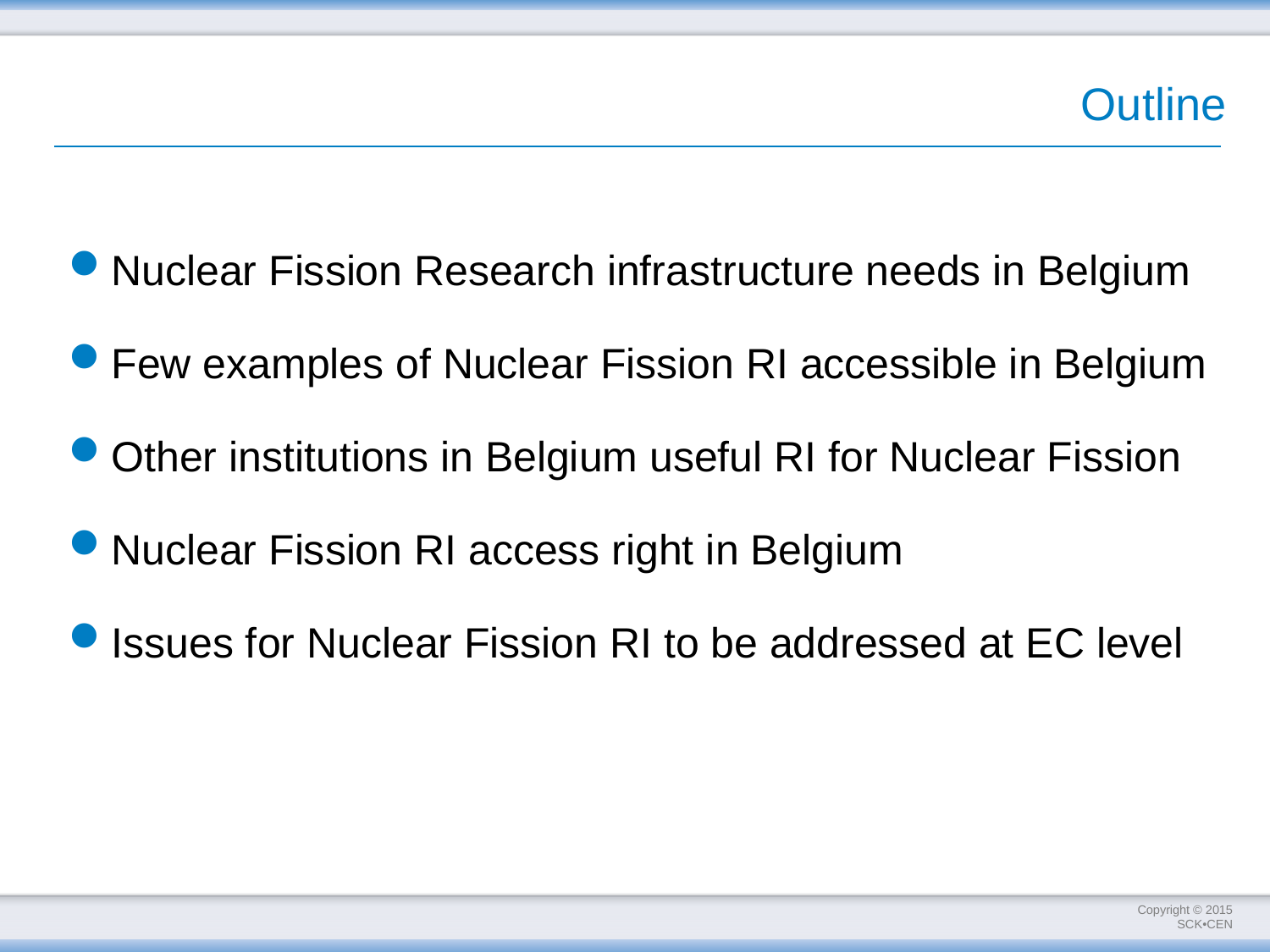

# Outline
Nuclear Fission Research infrastructure needs in Belgium
Few examples of Nuclear Fission RI accessible in Belgium
Other institutions in Belgium useful RI for Nuclear Fission
Nuclear Fission RI access right in Belgium
Issues for Nuclear Fission RI to be addressed at EC level